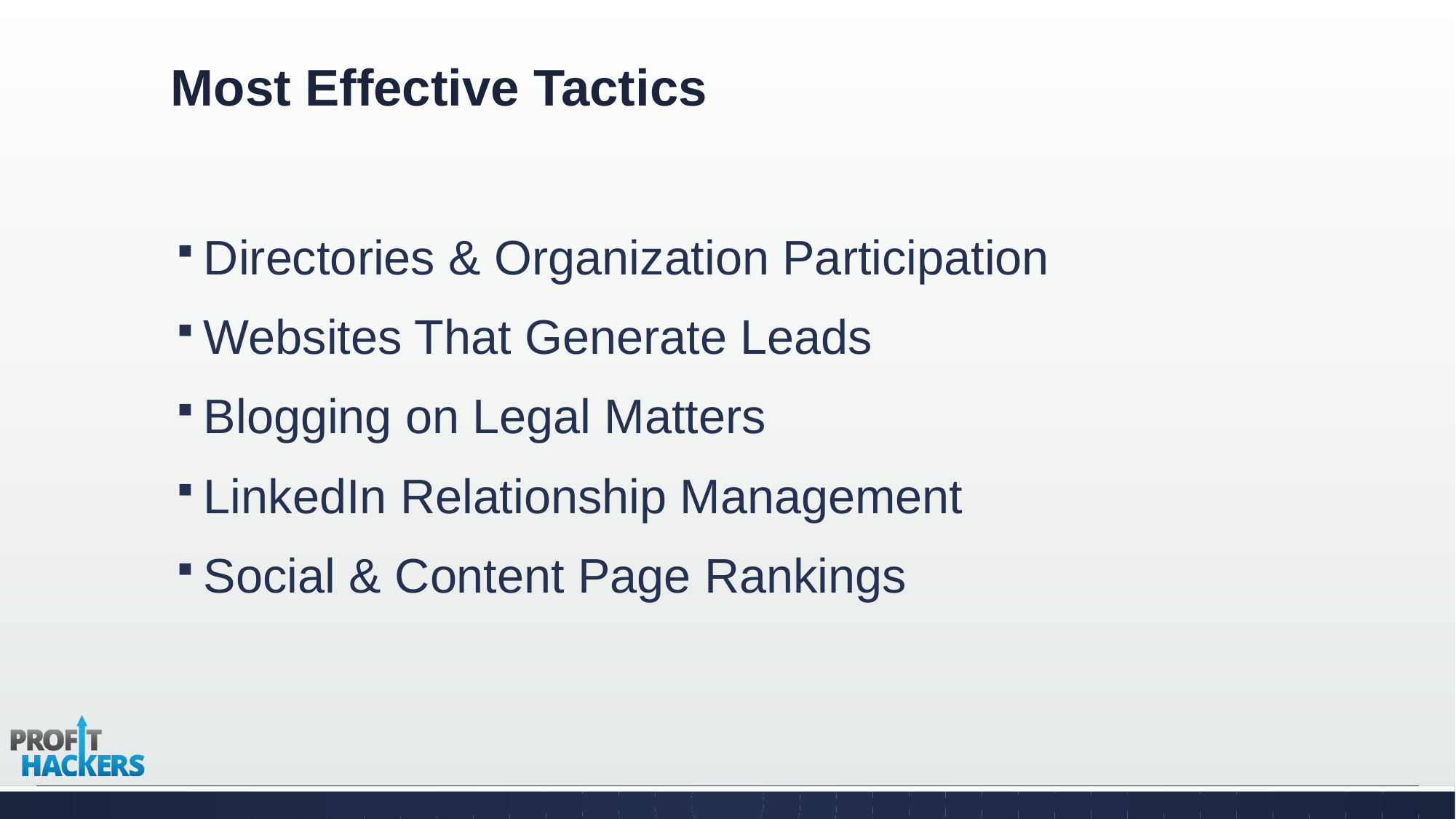

# Most Effective Tactics
Directories & Organization Participation
Websites That Generate Leads
Blogging on Legal Matters
LinkedIn Relationship Management
Social & Content Page Rankings